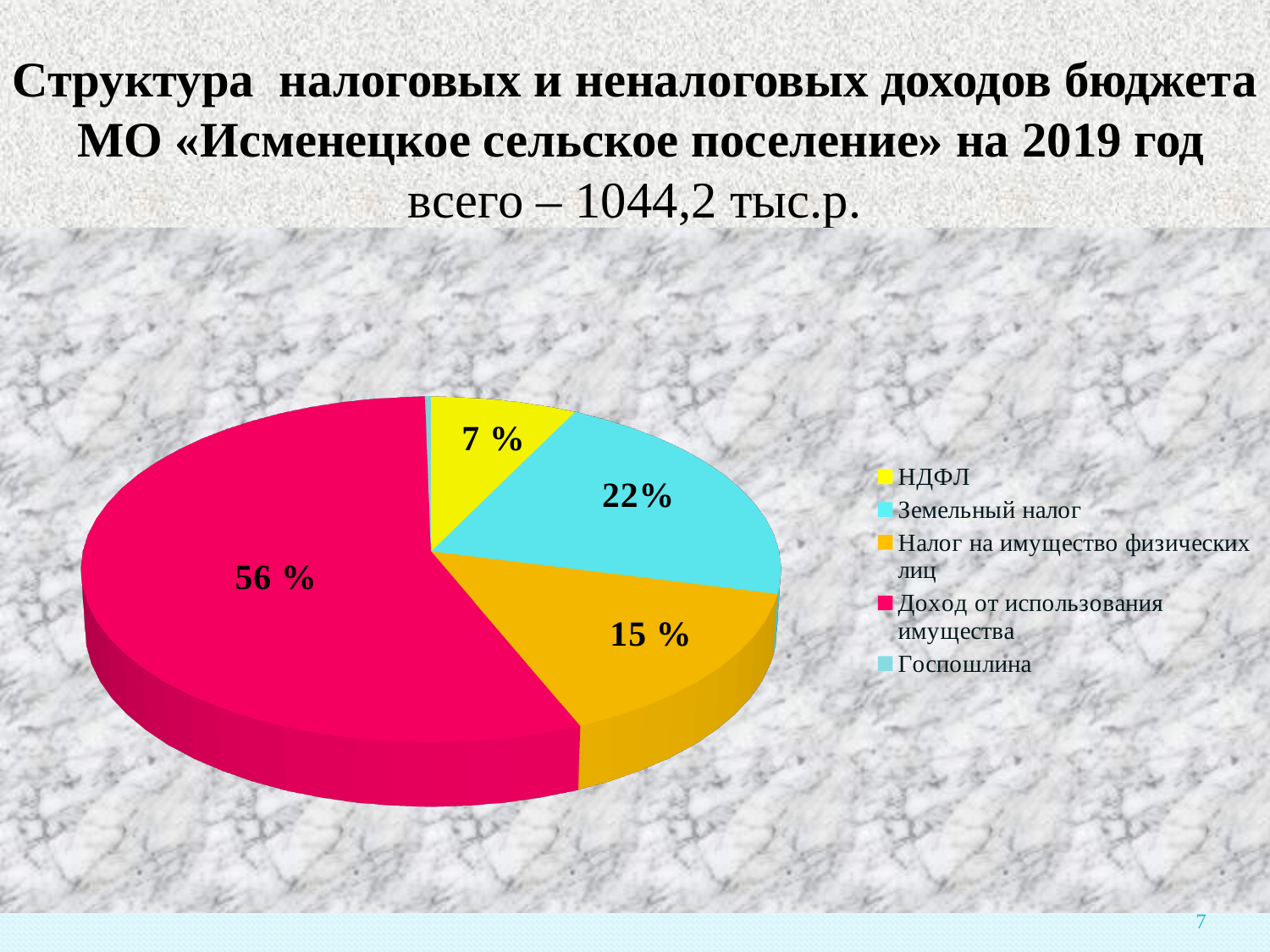

# Структура  налоговых и неналоговых доходов бюджета МО «Исменецкое сельское поселение» на 2019 год всего – 1044,2 тыс.р.

[unsupported chart]

7